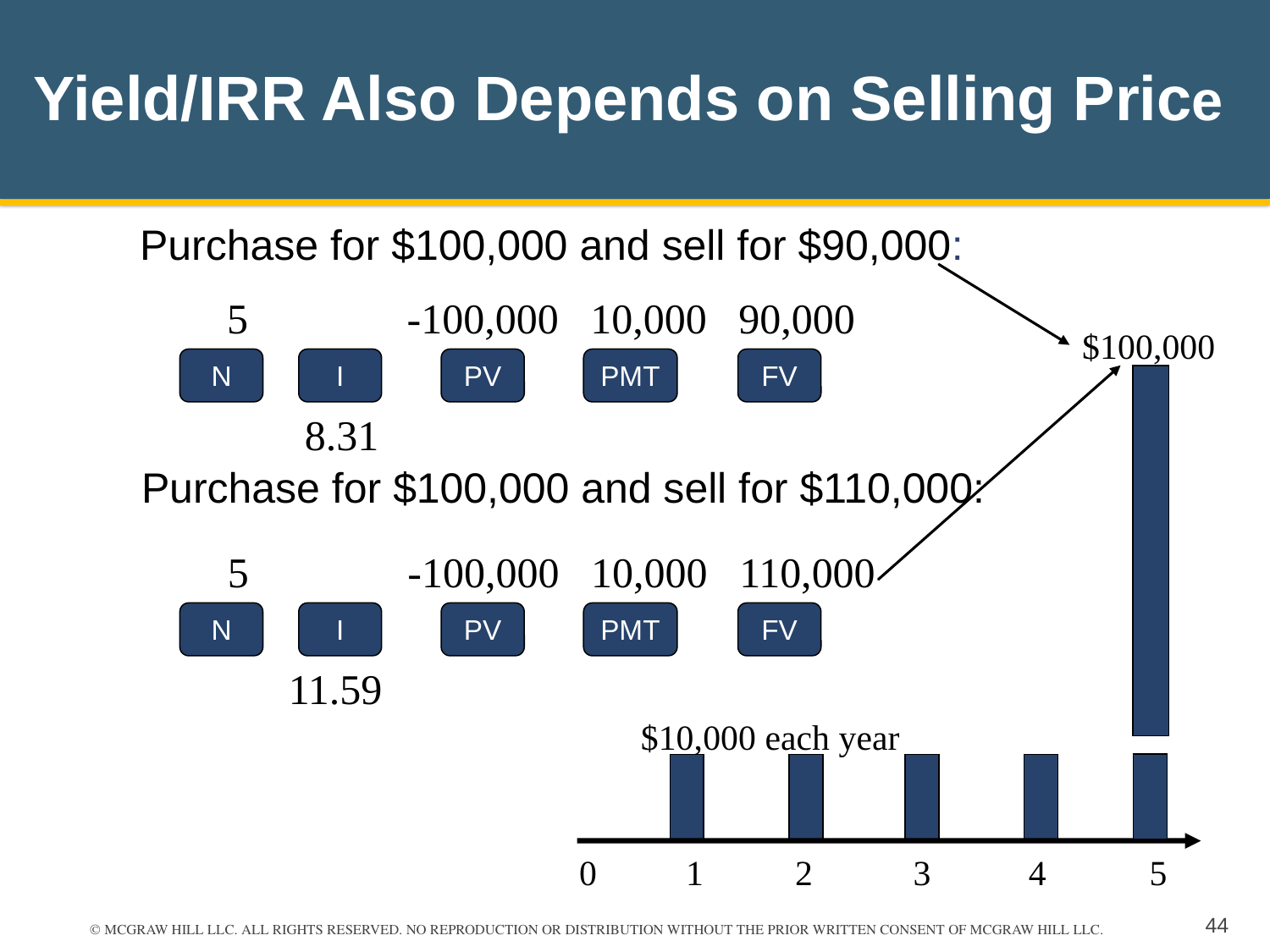

# Yield/IRR Also Depends on Selling Price
Purchase for $100,000 and sell for $90,000:
   5 	        -100,000   10,000   90,000
$100,000

0          1	          2	         3           4	       5
$10,000 each year
N

I

PV

PMT

FV

	  8.31
Purchase for $100,000 and sell for $110,000:
   5 	        -100,000   10,000   110,000
N

I

PV

PMT

FV

	  11.59
© MCGRAW HILL LLC. ALL RIGHTS RESERVED. NO REPRODUCTION OR DISTRIBUTION WITHOUT THE PRIOR WRITTEN CONSENT OF MCGRAW HILL LLC.
44